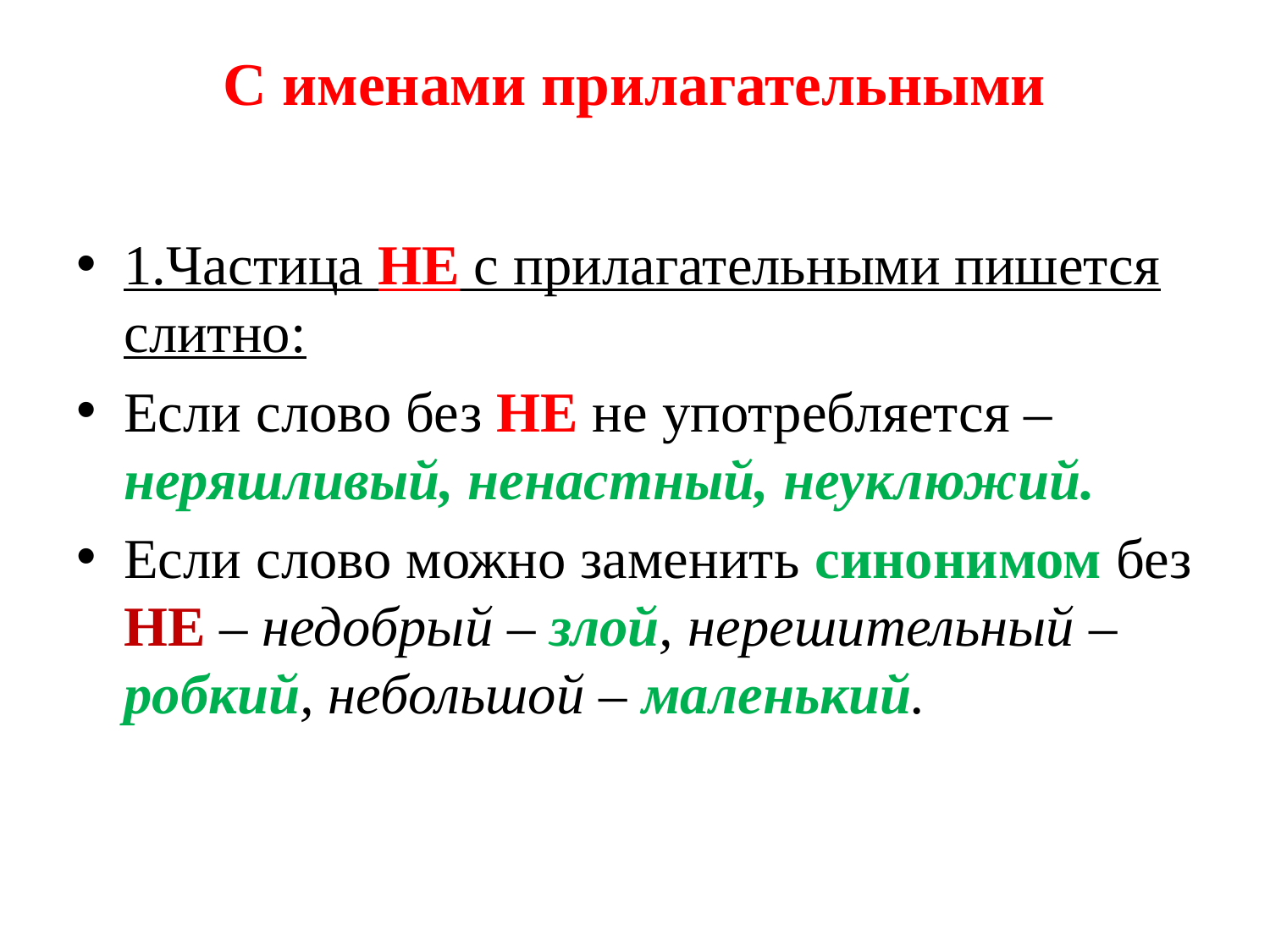

# С именами прилагательными
1.Частица НЕ с прилагательными пишется слитно:
Если слово без НЕ не употребляется – неряшливый, ненастный, неуклюжий.
Если слово можно заменить синонимом без НЕ – недобрый – злой, нерешительный – робкий, небольшой – маленький.